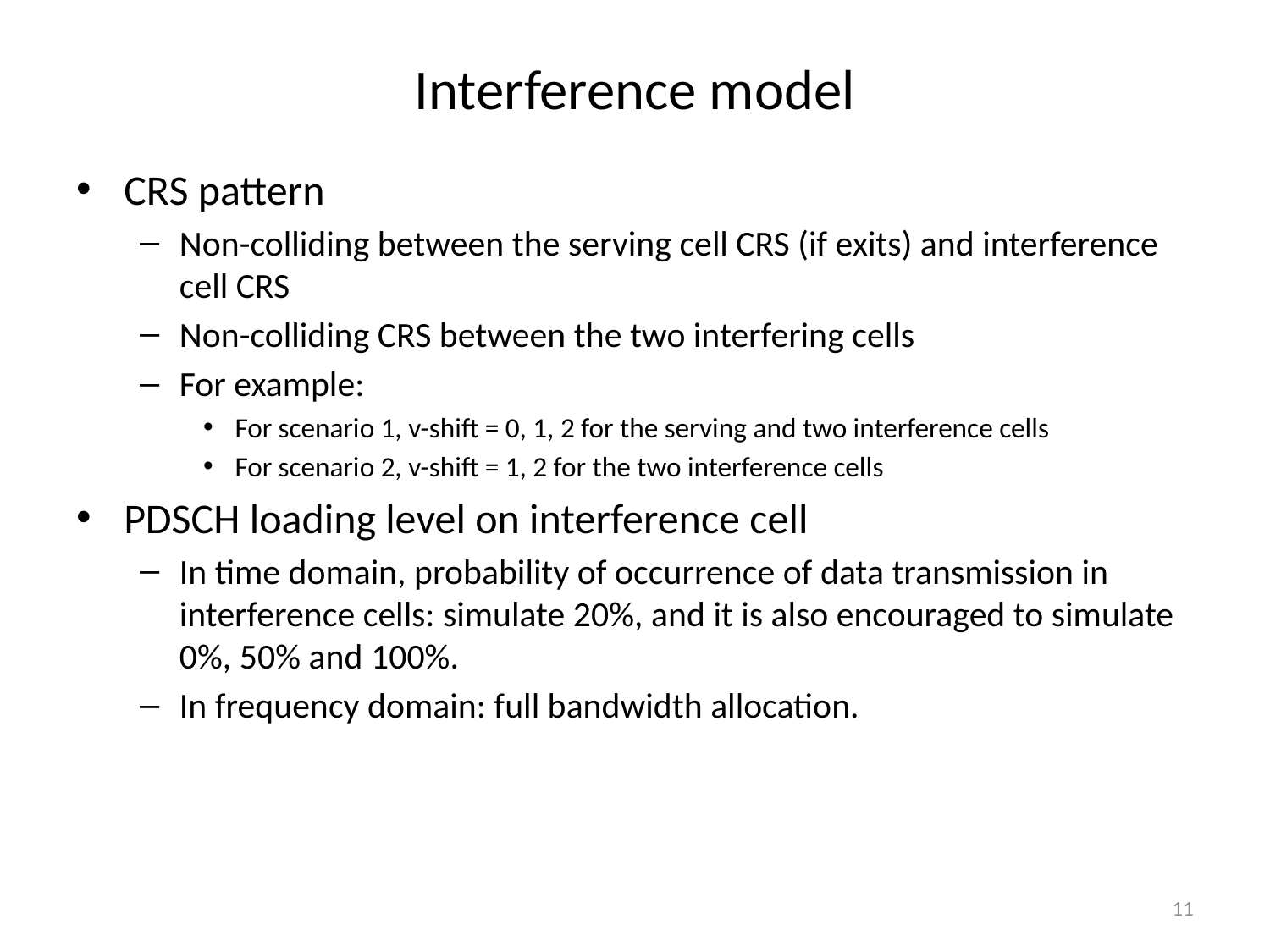

# Interference model
CRS pattern
Non-colliding between the serving cell CRS (if exits) and interference cell CRS
Non-colliding CRS between the two interfering cells
For example:
For scenario 1, v-shift = 0, 1, 2 for the serving and two interference cells
For scenario 2, v-shift = 1, 2 for the two interference cells
PDSCH loading level on interference cell
In time domain, probability of occurrence of data transmission in interference cells: simulate 20%, and it is also encouraged to simulate 0%, 50% and 100%.
In frequency domain: full bandwidth allocation.

11